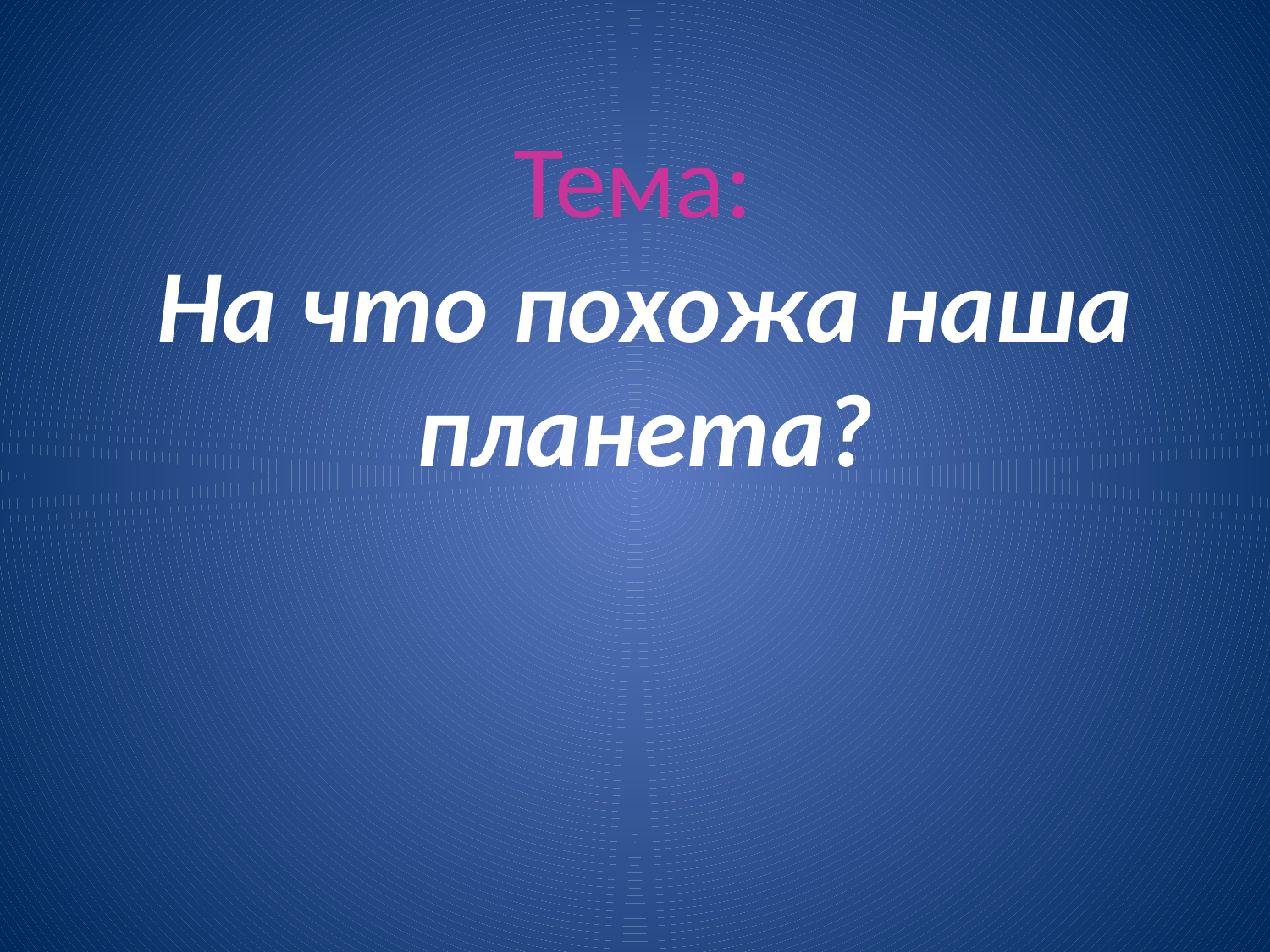

# Тема: На что похожа наша планета?